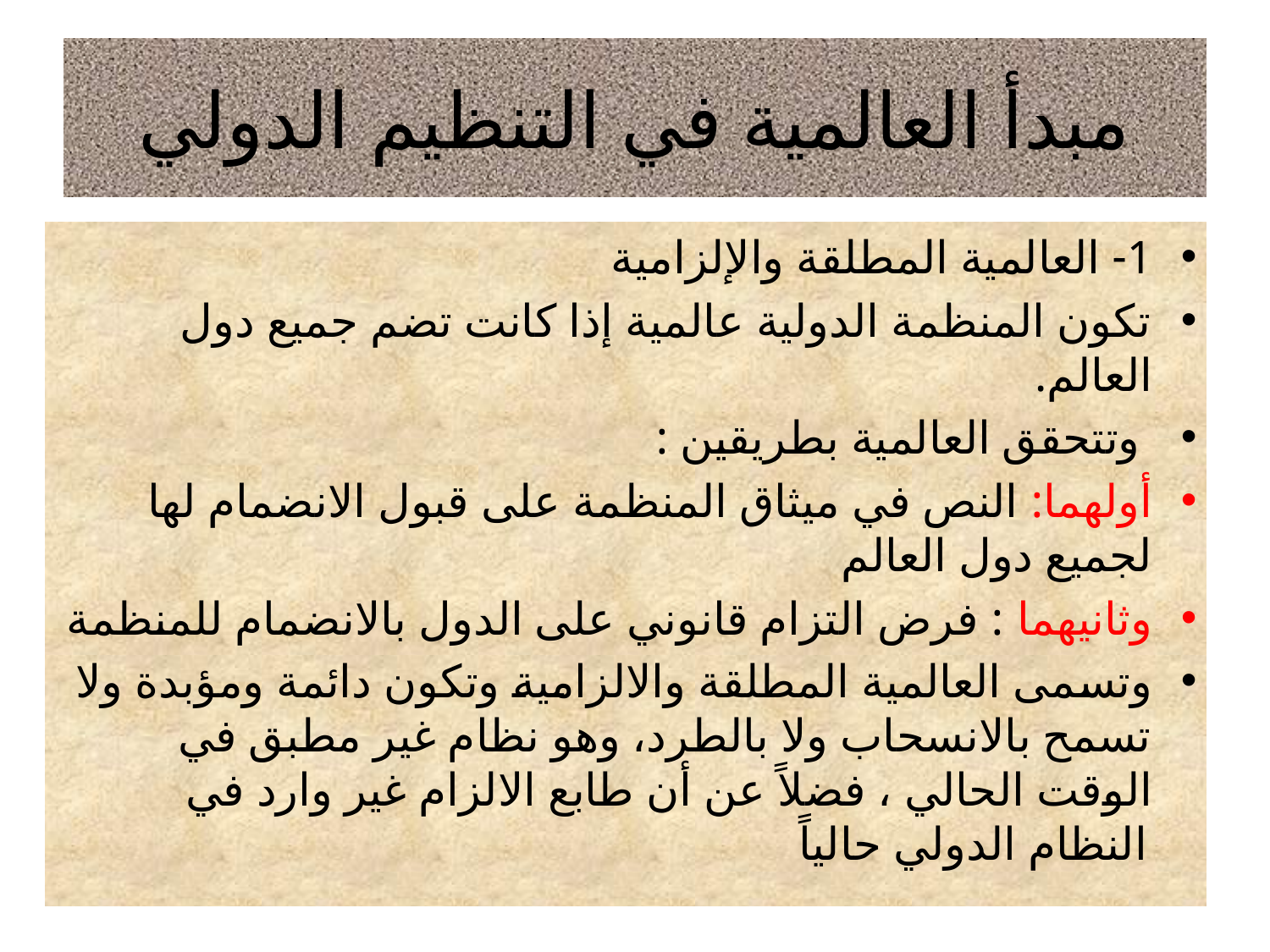

# مبدأ العالمية في التنظيم الدولي
1- العالمية المطلقة والإلزامية
تكون المنظمة الدولية عالمية إذا كانت تضم جميع دول العالم.
 وتتحقق العالمية بطريقين :
أولهما: النص في ميثاق المنظمة على قبول الانضمام لها لجميع دول العالم
وثانيهما : فرض التزام قانوني على الدول بالانضمام للمنظمة
وتسمى العالمية المطلقة والالزامية وتكون دائمة ومؤبدة ولا تسمح بالانسحاب ولا بالطرد، وهو نظام غير مطبق في الوقت الحالي ، فضلاً عن أن طابع الالزام غير وارد في النظام الدولي حالياً